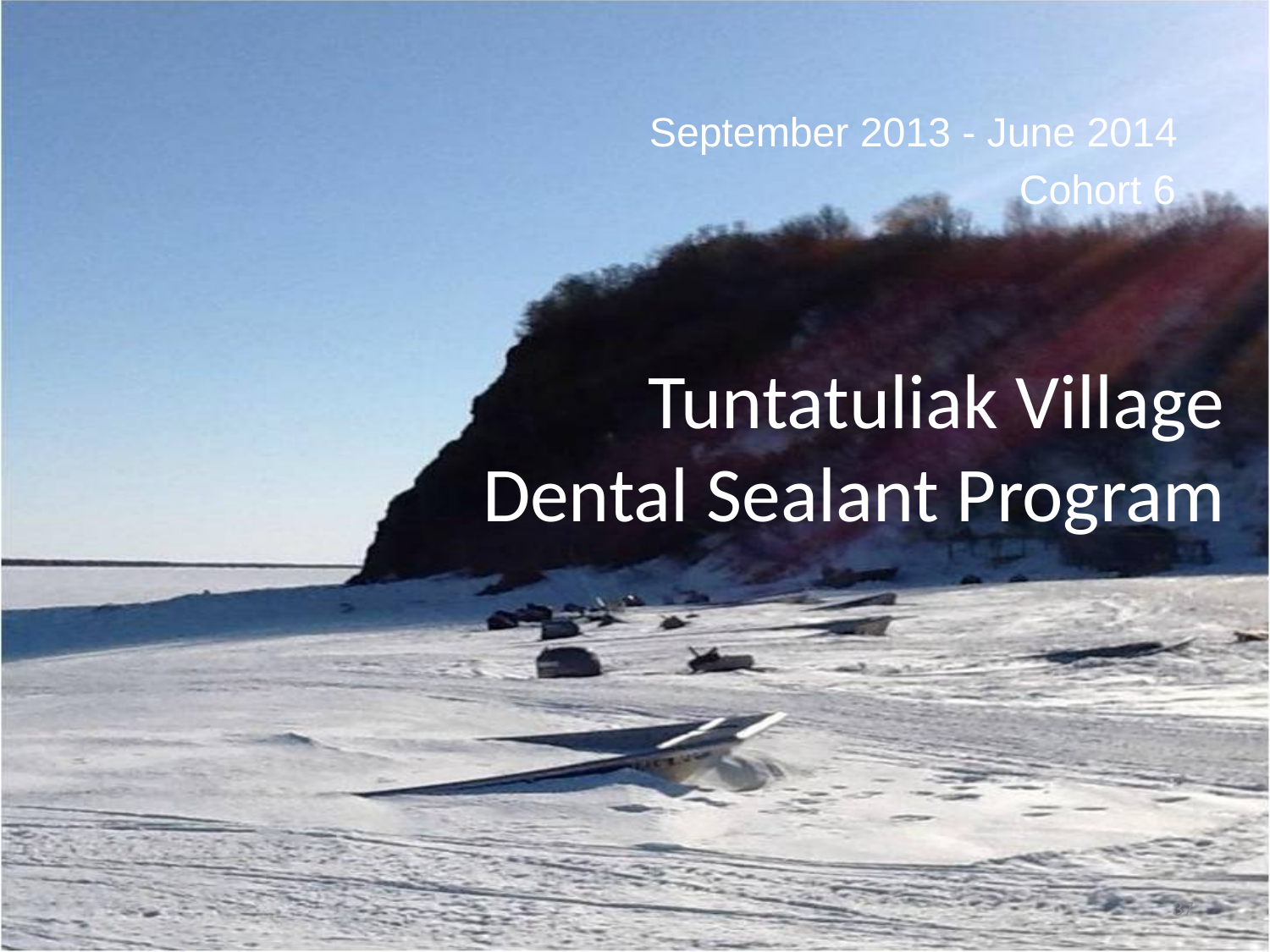

September 2013 - June 2014
                                                     Cohort 6
# Tuntatuliak Village Dental Sealant Program
37